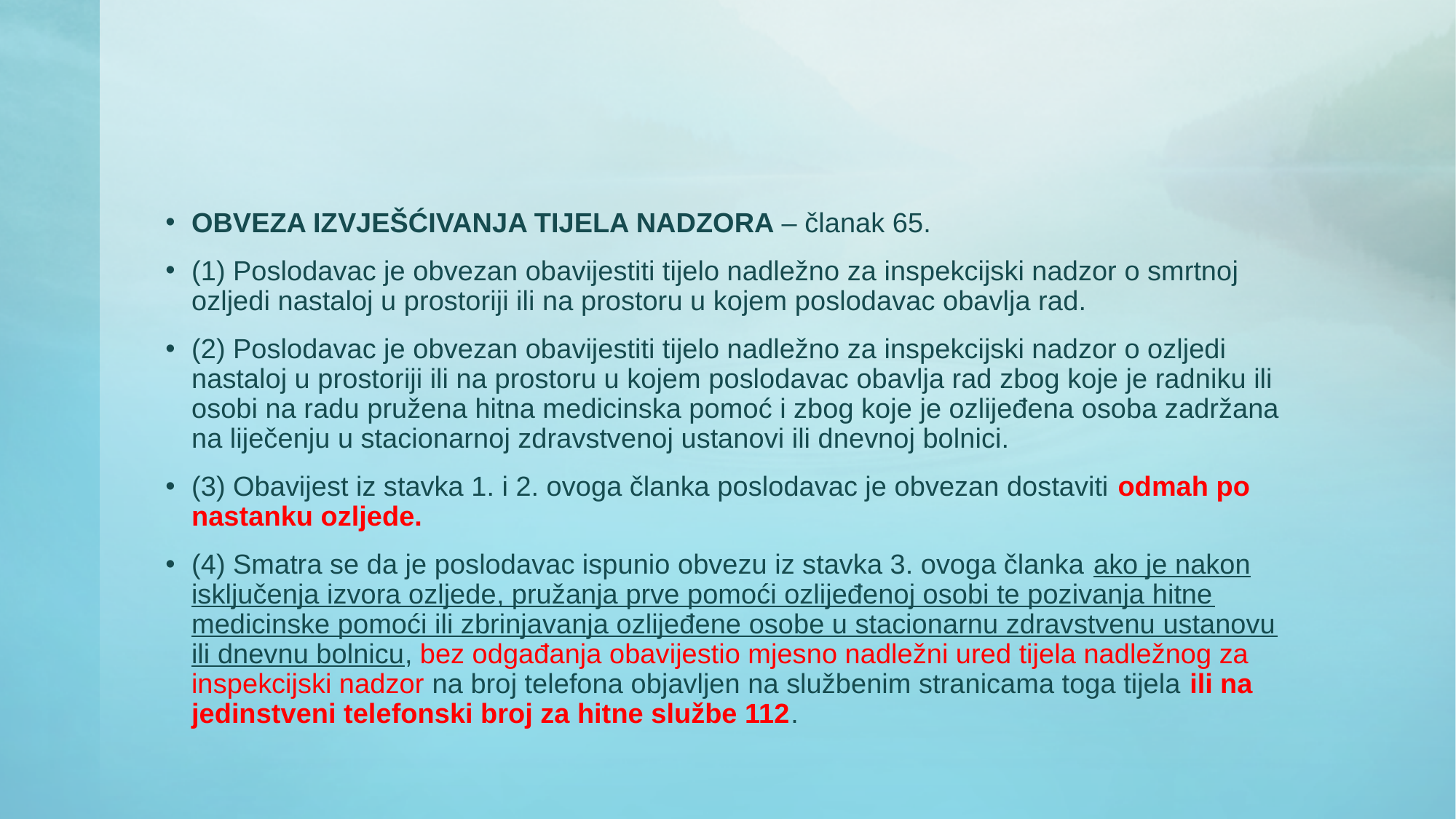

#
OBVEZA IZVJEŠĆIVANJA TIJELA NADZORA – članak 65.
(1) Poslodavac je obvezan obavijestiti tijelo nadležno za inspekcijski nadzor o smrtnoj ozljedi nastaloj u prostoriji ili na prostoru u kojem poslodavac obavlja rad.
(2) Poslodavac je obvezan obavijestiti tijelo nadležno za inspekcijski nadzor o ozljedi nastaloj u prostoriji ili na prostoru u kojem poslodavac obavlja rad zbog koje je radniku ili osobi na radu pružena hitna medicinska pomoć i zbog koje je ozlijeđena osoba zadržana na liječenju u stacionarnoj zdravstvenoj ustanovi ili dnevnoj bolnici.
(3) Obavijest iz stavka 1. i 2. ovoga članka poslodavac je obvezan dostaviti odmah po nastanku ozljede.
(4) Smatra se da je poslodavac ispunio obvezu iz stavka 3. ovoga članka ako je nakon isključenja izvora ozljede, pružanja prve pomoći ozlijeđenoj osobi te pozivanja hitne medicinske pomoći ili zbrinjavanja ozlijeđene osobe u stacionarnu zdravstvenu ustanovu ili dnevnu bolnicu, bez odgađanja obavijestio mjesno nadležni ured tijela nadležnog za inspekcijski nadzor na broj telefona objavljen na službenim stranicama toga tijela ili na jedinstveni telefonski broj za hitne službe 112.